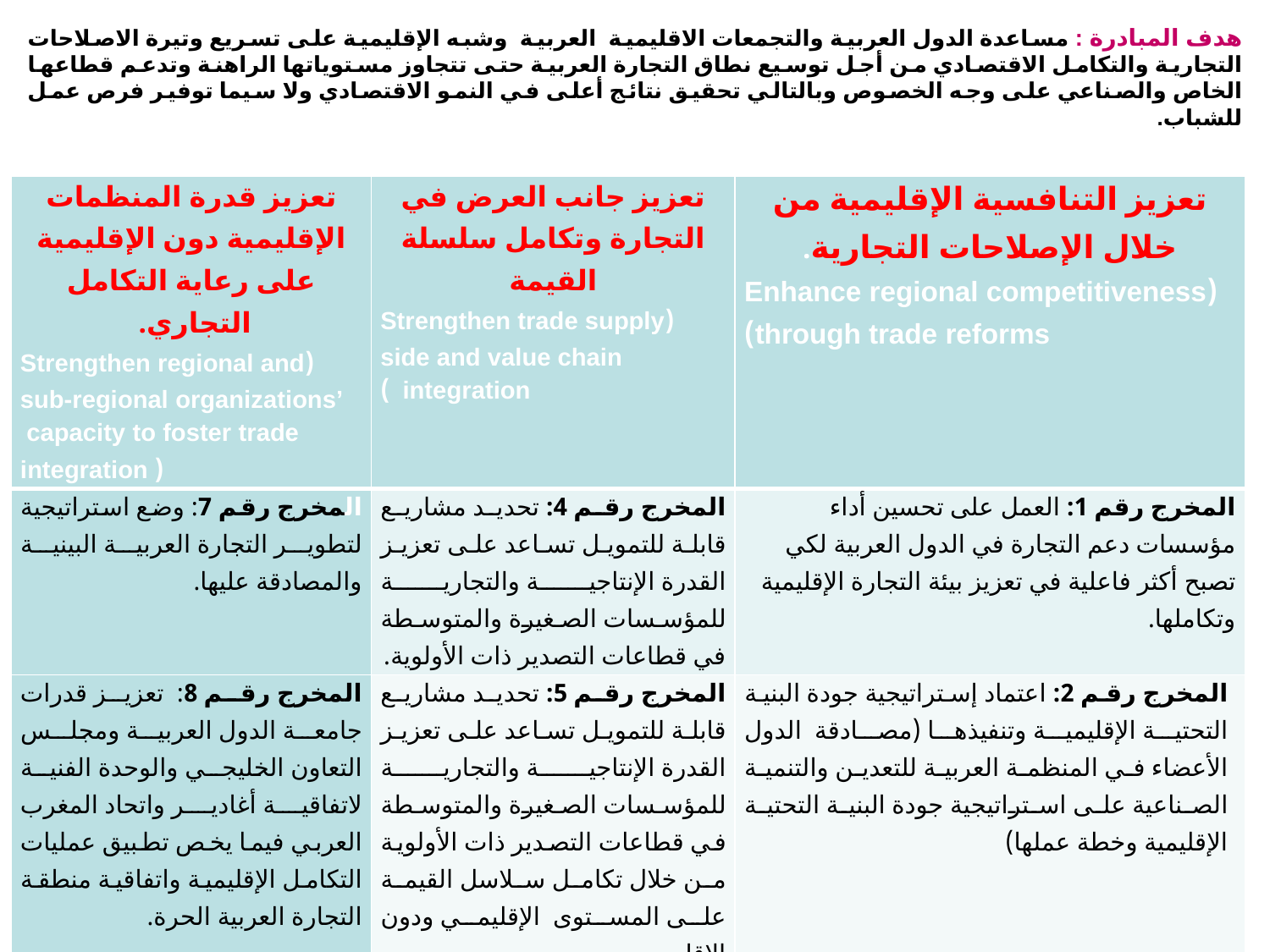

# هدف المبادرة : مساعدة الدول العربية والتجمعات الاقليمية  العربية  وشبه الإقليمية على تسريع وتيرة الاصلاحات التجارية والتكامل الاقتصادي من أجل توسيع نطاق التجارة العربية حتى تتجاوز مستوياتها الراهنة وتدعم قطاعها الخاص والصناعي على وجه الخصوص وبالتالي تحقيق نتائج أعلى في النمو الاقتصادي ولا سيما توفير فرص عمل للشباب.
| تعزيز قدرة المنظمات الإقليمية دون الإقليمية على رعاية التكامل التجاري. (Strengthen regional and sub-regional organizations’ capacity to foster trade ( integration | تعزيز جانب العرض في التجارة وتكامل سلسلة القيمة (Strengthen trade supply side and value chain integration ) | تعزيز التنافسية الإقليمية من خلال الإصلاحات التجارية. (Enhance regional competitiveness through trade reforms) |
| --- | --- | --- |
| المخرج رقم 7: وضع استراتيجية لتطوير التجارة العربية البينية والمصادقة عليها. | المخرج رقم 4: تحديد مشاريع قابلة للتمويل تساعد على تعزيز القدرة الإنتاجية والتجارية للمؤسسات الصغيرة والمتوسطة في قطاعات التصدير ذات الأولوية. | المخرج رقم 1: العمل على تحسين أداء مؤسسات دعم التجارة في الدول العربية لكي تصبح أكثر فاعلية في تعزيز بيئة التجارة الإقليمية وتكاملها. |
| المخرج رقم 8: تعزيز قدرات جامعة الدول العربية ومجلس التعاون الخليجي والوحدة الفنية لاتفاقية أغادير واتحاد المغرب العربي فيما يخص تطبيق عمليات التكامل الإقليمية واتفاقية منطقة التجارة العربية الحرة. | المخرج رقم 5: تحديد مشاريع قابلة للتمويل تساعد على تعزيز القدرة الإنتاجية والتجارية للمؤسسات الصغيرة والمتوسطة في قطاعات التصدير ذات الأولوية من خلال تكامل سلاسل القيمة على المستوى الإقليمي ودون الإقليمي. | المخرج رقم 2: اعتماد إستراتيجية جودة البنية التحتية الإقليمية وتنفيذها (مصادقة الدول الأعضاء في المنظمة العربية للتعدين والتنمية الصناعية على استراتيجية جودة البنية التحتية الإقليمية وخطة عملها) |
|  | المخرج رقم 6: دعم تكامل استراتيجيات تنمية المهارات مع السياسات العامة القطاعية لدعم النمو وزيادة فرص إيجاد وظائف في قطاعات التصدير ذات الأولوية. | المخرج رقم 3: تحديد مشاريع قابلة للتمويل تساعد على تحسين بيئة العمل الإقليمية من خلال الحد من عوائق التجارة الإقليمية ودعم الإصلاح التشريعي. |